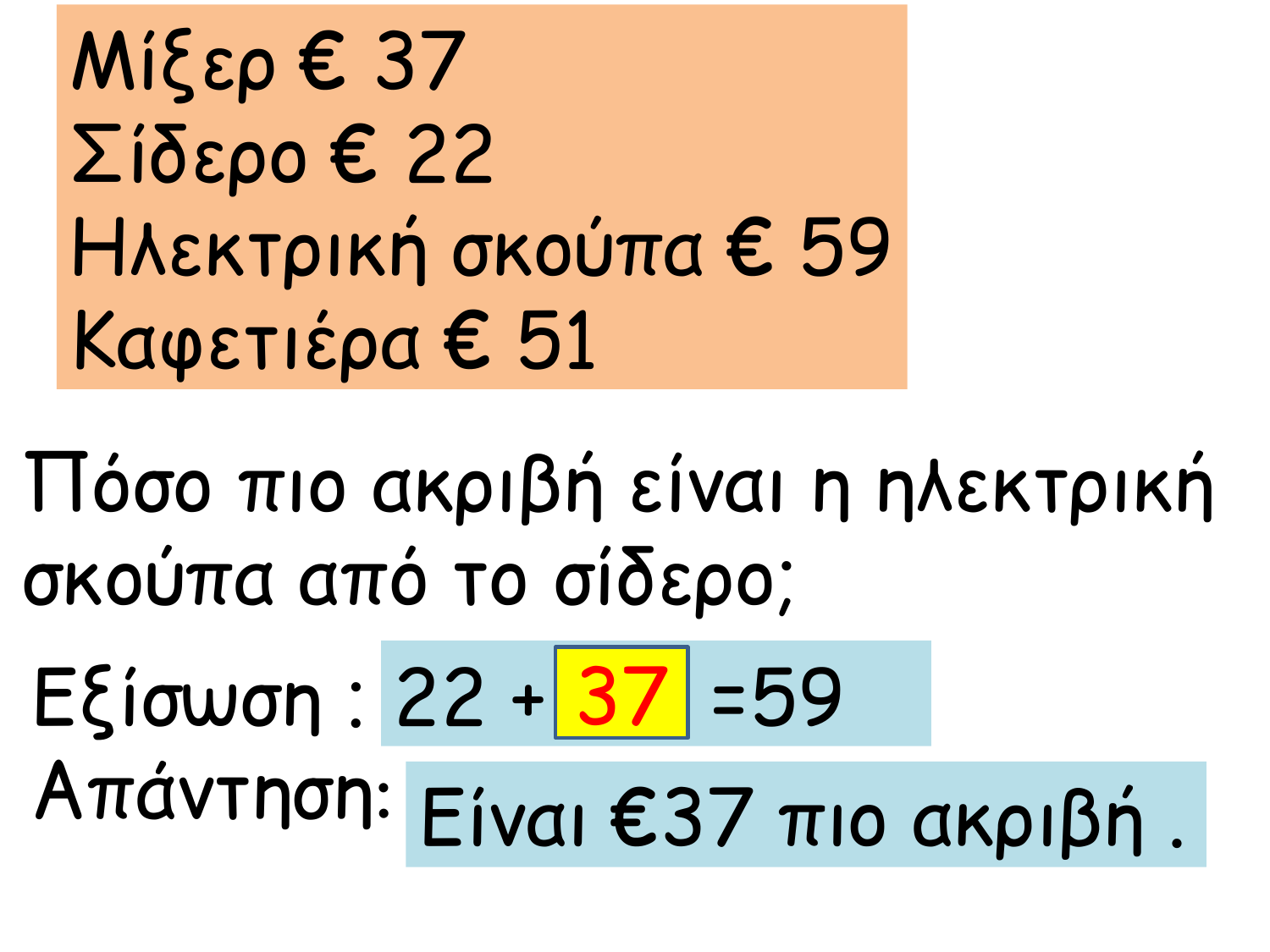

Μίξερ € 37
Σίδερο € 22
Ηλεκτρική σκούπα € 59
Καφετιέρα € 51
Πόσο πιο ακριβή είναι η ηλεκτρική
σκούπα από το σίδερο;
Εξίσωση :
Απάντηση:
22 +       =59
37
Είναι €37 πιο ακριβή .